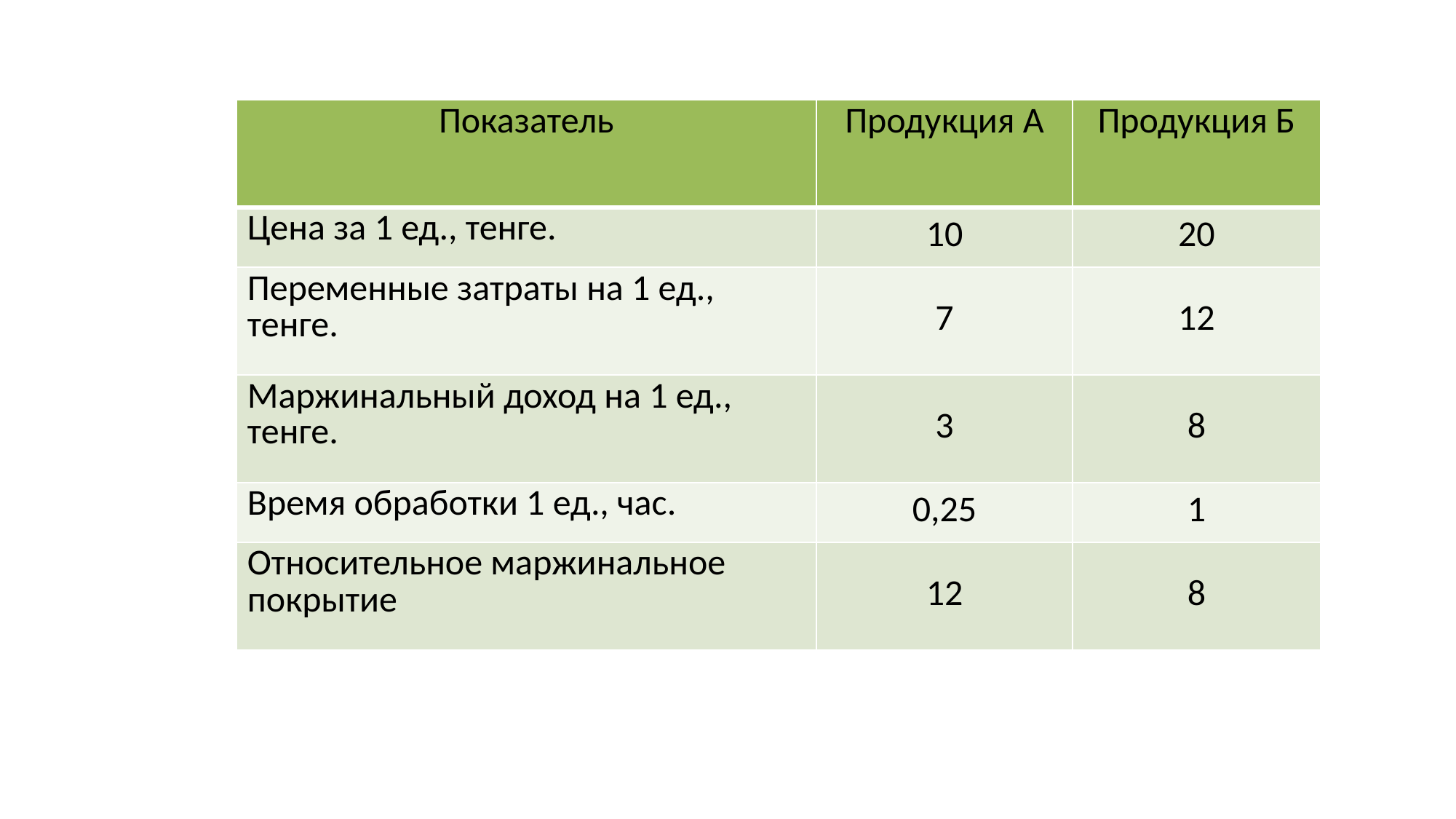

| Показатель | Продукция А | Продукция Б |
| --- | --- | --- |
| Цена за 1 ед., тенге. | 10 | 20 |
| Переменные затраты на 1 ед., тенге. | 7 | 12 |
| Маржинальный доход на 1 ед., тенге. | 3 | 8 |
| Время обработки 1 ед., час. | 0,25 | 1 |
| Относительное маржинальное покрытие | 12 | 8 |